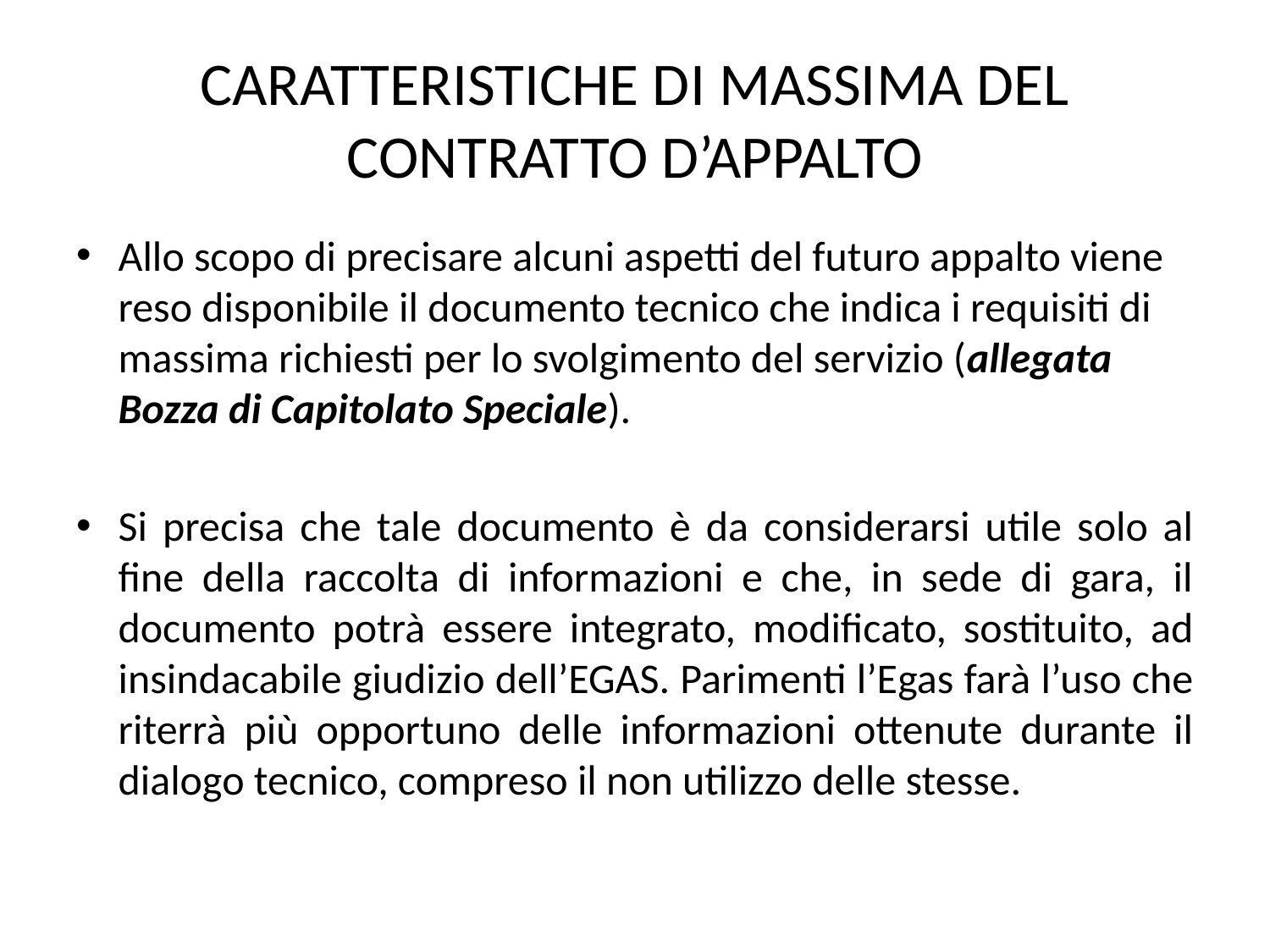

# CARATTERISTICHE DI MASSIMA DEL CONTRATTO D’APPALTO
Allo scopo di precisare alcuni aspetti del futuro appalto viene reso disponibile il documento tecnico che indica i requisiti di massima richiesti per lo svolgimento del servizio (allegata Bozza di Capitolato Speciale).

Si precisa che tale documento è da considerarsi utile solo al fine della raccolta di informazioni e che, in sede di gara, il documento potrà essere integrato, modificato, sostituito, ad insindacabile giudizio dell’EGAS. Parimenti l’Egas farà l’uso che riterrà più opportuno delle informazioni ottenute durante il dialogo tecnico, compreso il non utilizzo delle stesse.